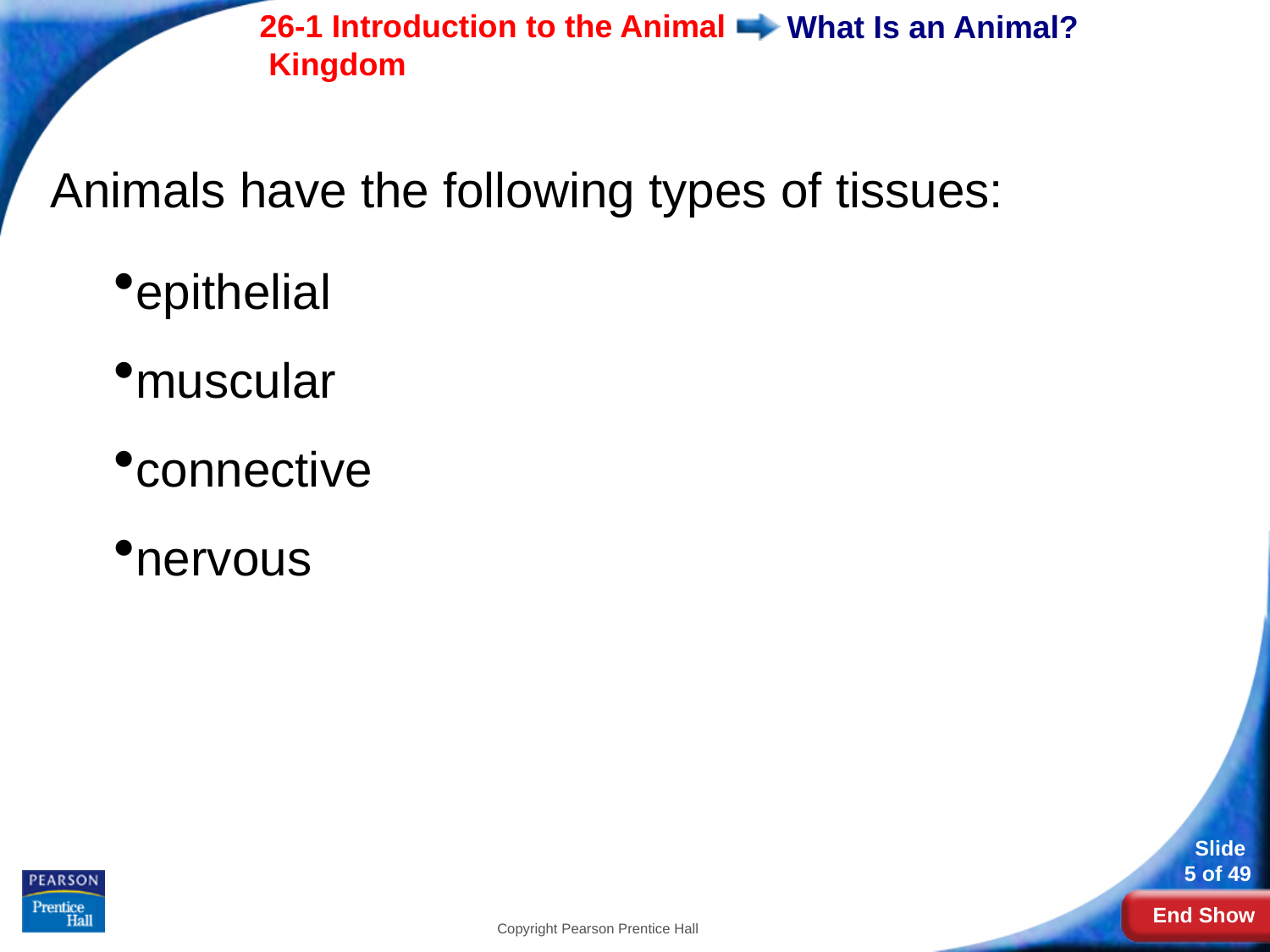

# What Is an Animal?
Animals have the following types of tissues:
epithelial
muscular
connective
nervous
Copyright Pearson Prentice Hall